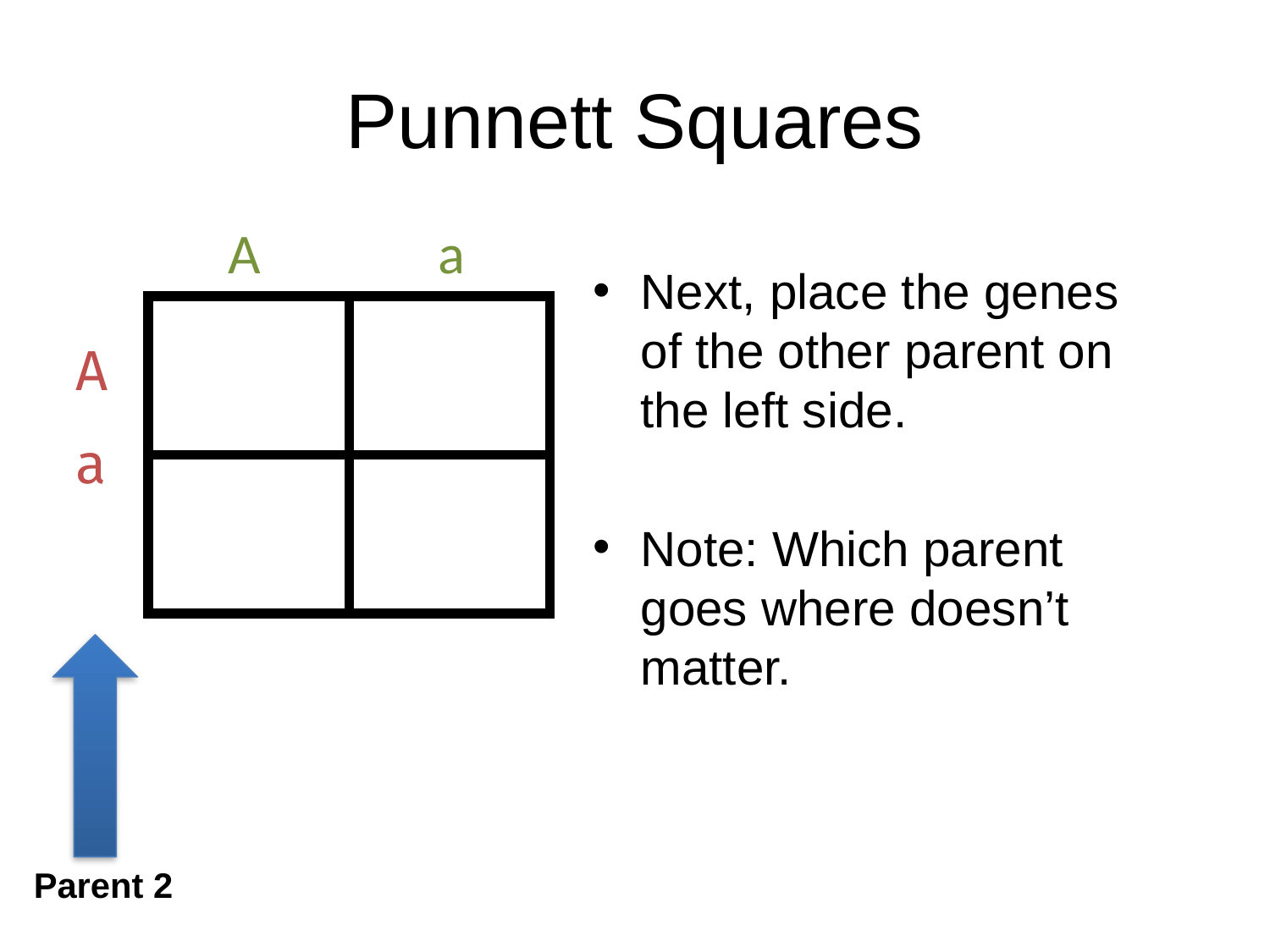

# Punnett Squares
  A              a
Next, place the genes of the other parent on the left side.

Note: Which parent goes where doesn’t matter.
|  |  |
| --- | --- |
|  |  |
A

a

Parent 2